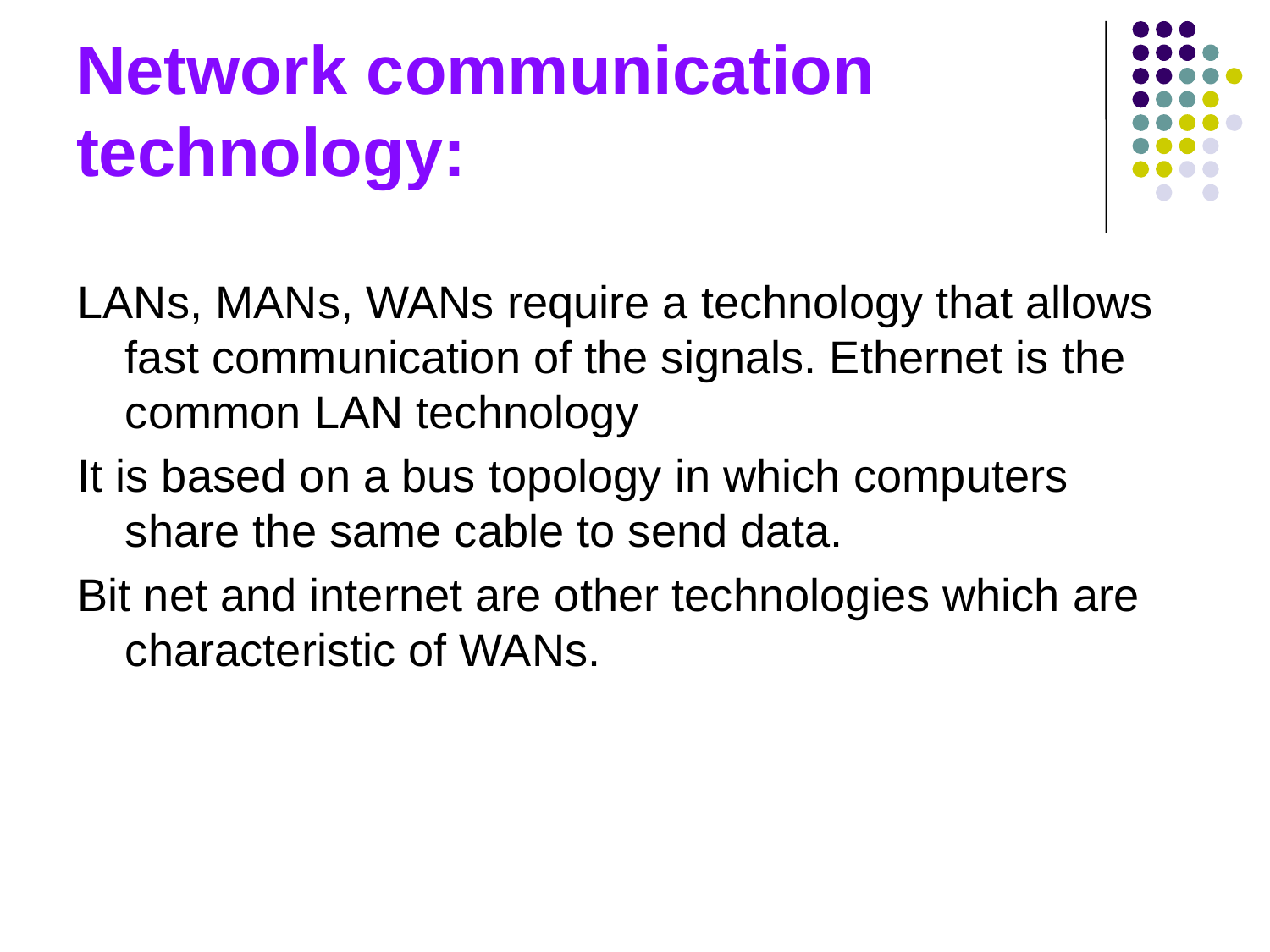

# Network communication technology:
LANs, MANs, WANs require a technology that allows fast communication of the signals. Ethernet is the common LAN technology
It is based on a bus topology in which computers share the same cable to send data.
Bit net and internet are other technologies which are characteristic of WANs.